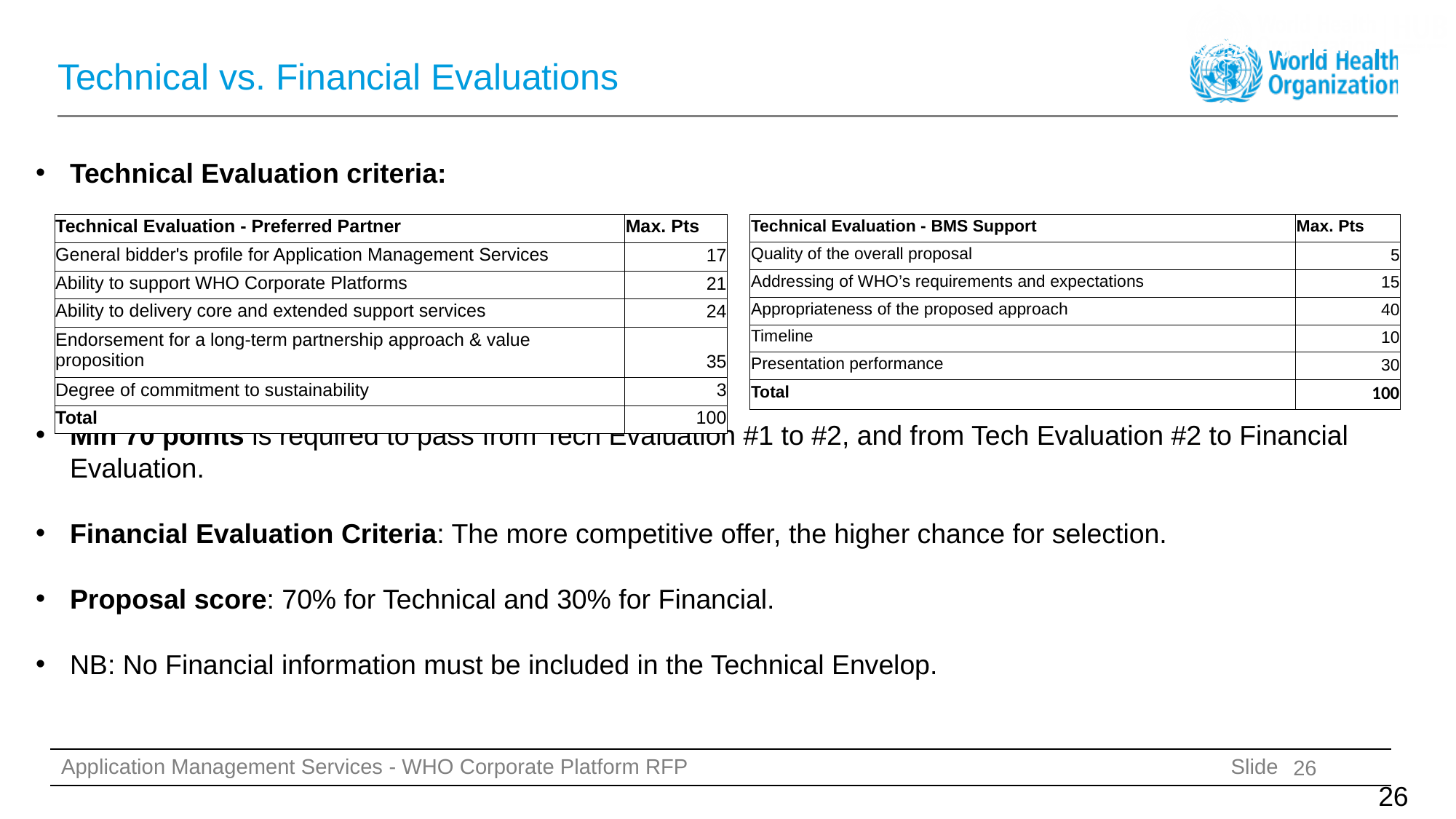

# Technical vs. Financial Evaluations
Technical Evaluation criteria:

Min 70 points is required to pass from Tech Evaluation #1 to #2, and from Tech Evaluation #2 to Financial Evaluation.

Financial Evaluation Criteria: The more competitive offer, the higher chance for selection.

Proposal score: 70% for Technical and 30% for Financial.

NB: No Financial information must be included in the Technical Envelop.

| Technical Evaluation - Preferred Partner | Max. Pts |
| --- | --- |
| General bidder's profile for Application Management Services | 17 |
| Ability to support WHO Corporate Platforms | 21 |
| Ability to delivery core and extended support services | 24 |
| Endorsement for a long-term partnership approach & value proposition | 35 |
| Degree of commitment to sustainability | 3 |
| Total | 100 |
| Technical Evaluation - BMS Support | Max. Pts |
| --- | --- |
| Quality of the overall proposal | 5 |
| Addressing of WHO’s requirements and expectations | 15 |
| Appropriateness of the proposed approach | 40 |
| Timeline | 10 |
| Presentation performance | 30 |
| Total | 100 |
26